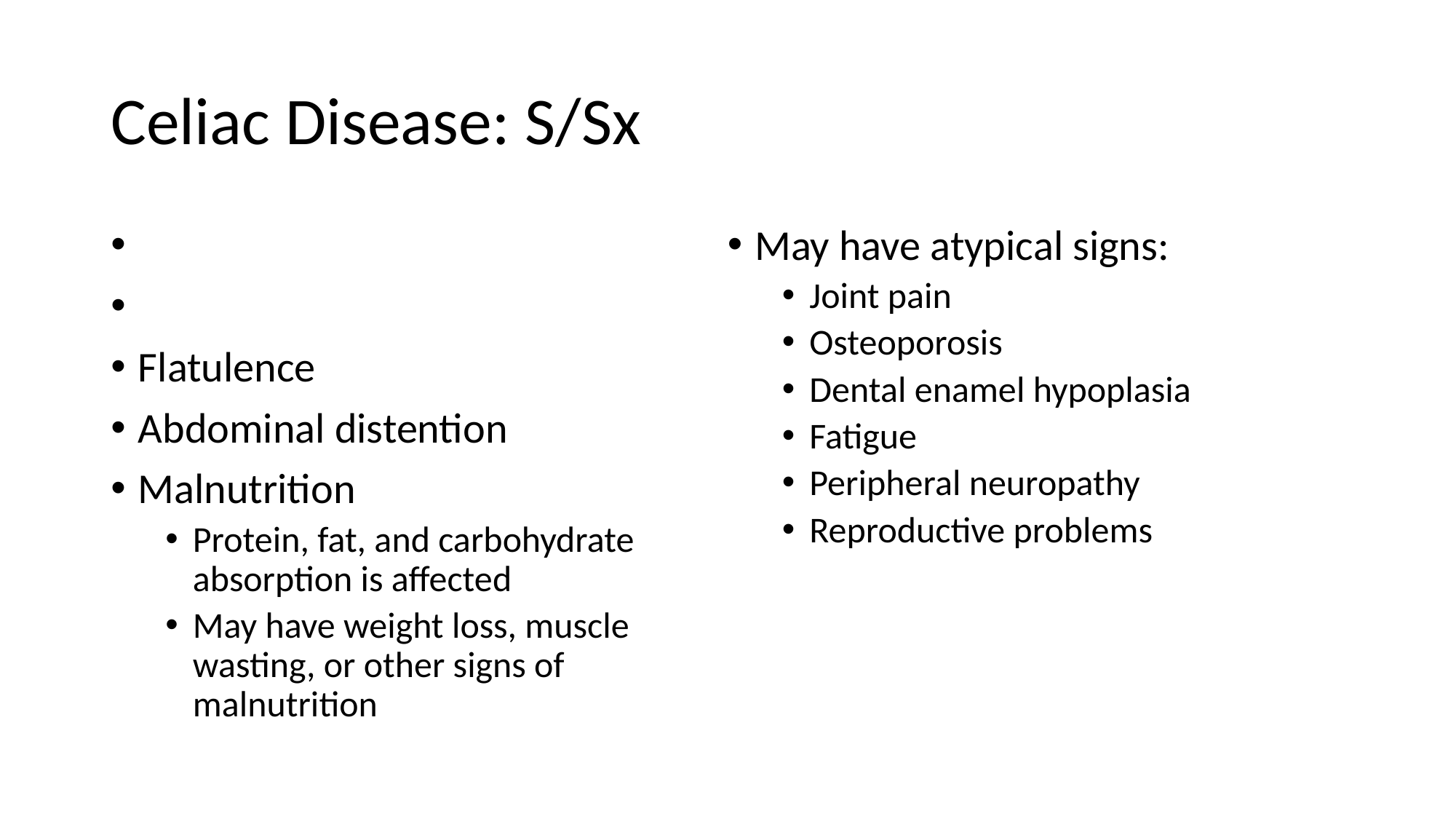

# Celiac Disease: S/Sx

Flatulence
Abdominal distention
Malnutrition
Protein, fat, and carbohydrate absorption is affected
May have weight loss, muscle wasting, or other signs of malnutrition
May have atypical signs:
Joint pain
Osteoporosis
Dental enamel hypoplasia
Fatigue
Peripheral neuropathy
Reproductive problems